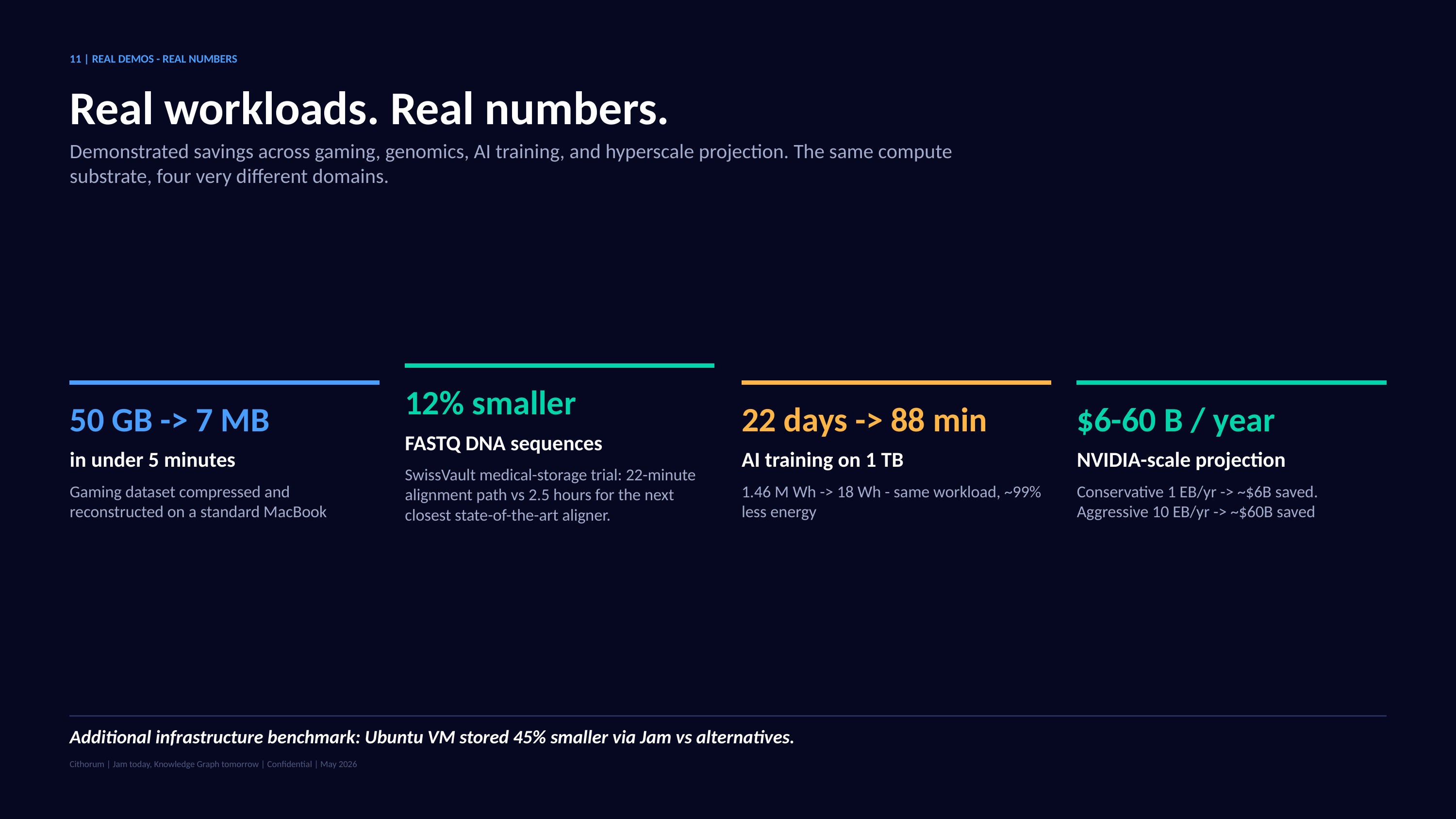

11 | REAL DEMOS - REAL NUMBERS
Real workloads. Real numbers.
Demonstrated savings across gaming, genomics, AI training, and hyperscale projection. The same compute substrate, four very different domains.

12% smaller

50 GB -> 7 MB
22 days -> 88 min
$6-60 B / year
FASTQ DNA sequences
in under 5 minutes
AI training on 1 TB
NVIDIA-scale projection
SwissVault medical-storage trial: 22-minute alignment path vs 2.5 hours for the next closest state-of-the-art aligner.
Gaming dataset compressed and reconstructed on a standard MacBook
1.46 M Wh -> 18 Wh - same workload, ~99% less energy
Conservative 1 EB/yr -> ~$6B saved. Aggressive 10 EB/yr -> ~$60B saved

Additional infrastructure benchmark: Ubuntu VM stored 45% smaller via Jam vs alternatives.
Cithorum | Jam today, Knowledge Graph tomorrow | Confidential | May 2026